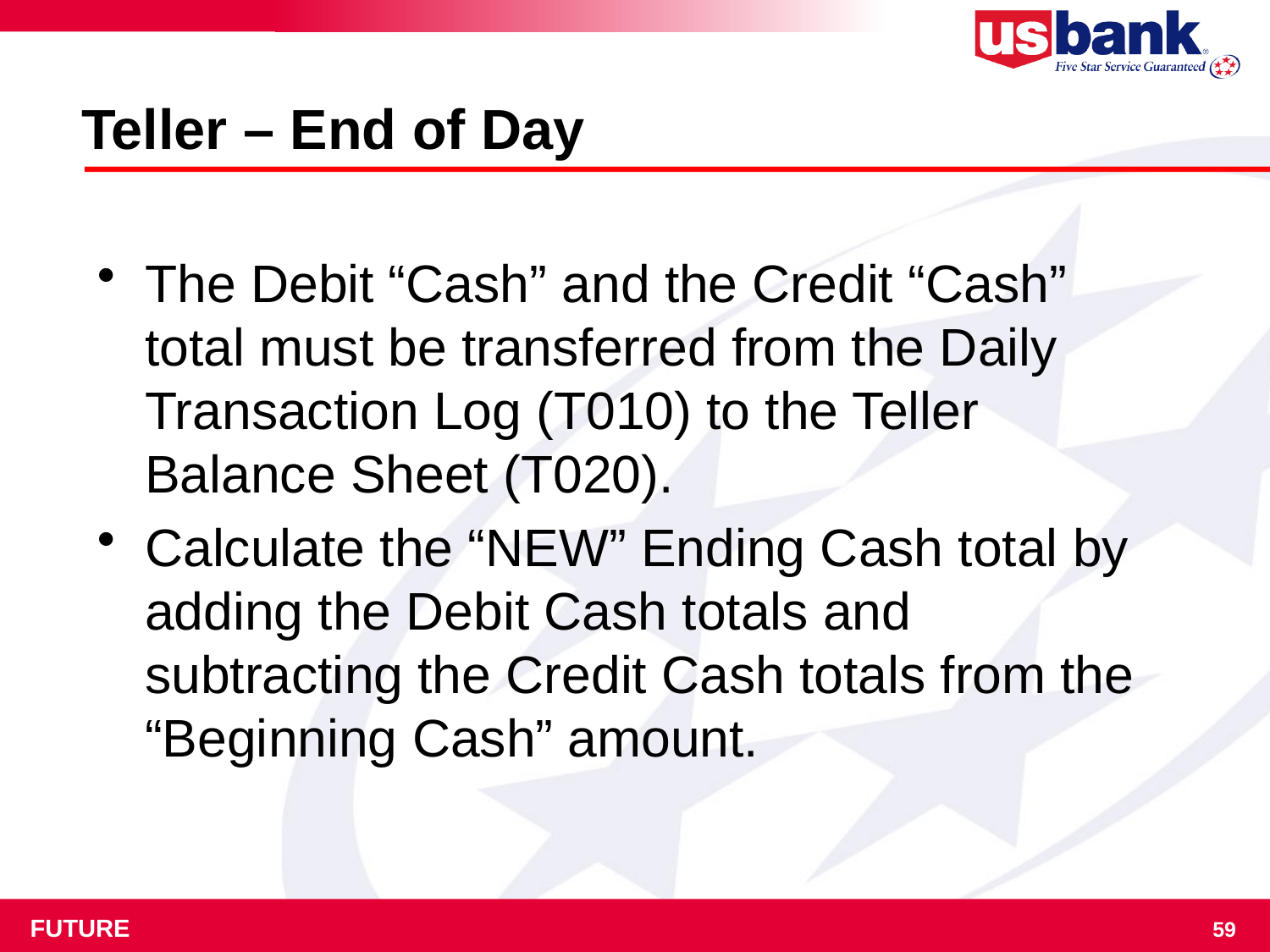

# Teller – End of Day
The Debit “Cash” and the Credit “Cash” total must be transferred from the Daily Transaction Log (T010) to the Teller Balance Sheet (T020).
Calculate the “NEW” Ending Cash total by adding the Debit Cash totals and subtracting the Credit Cash totals from the “Beginning Cash” amount.